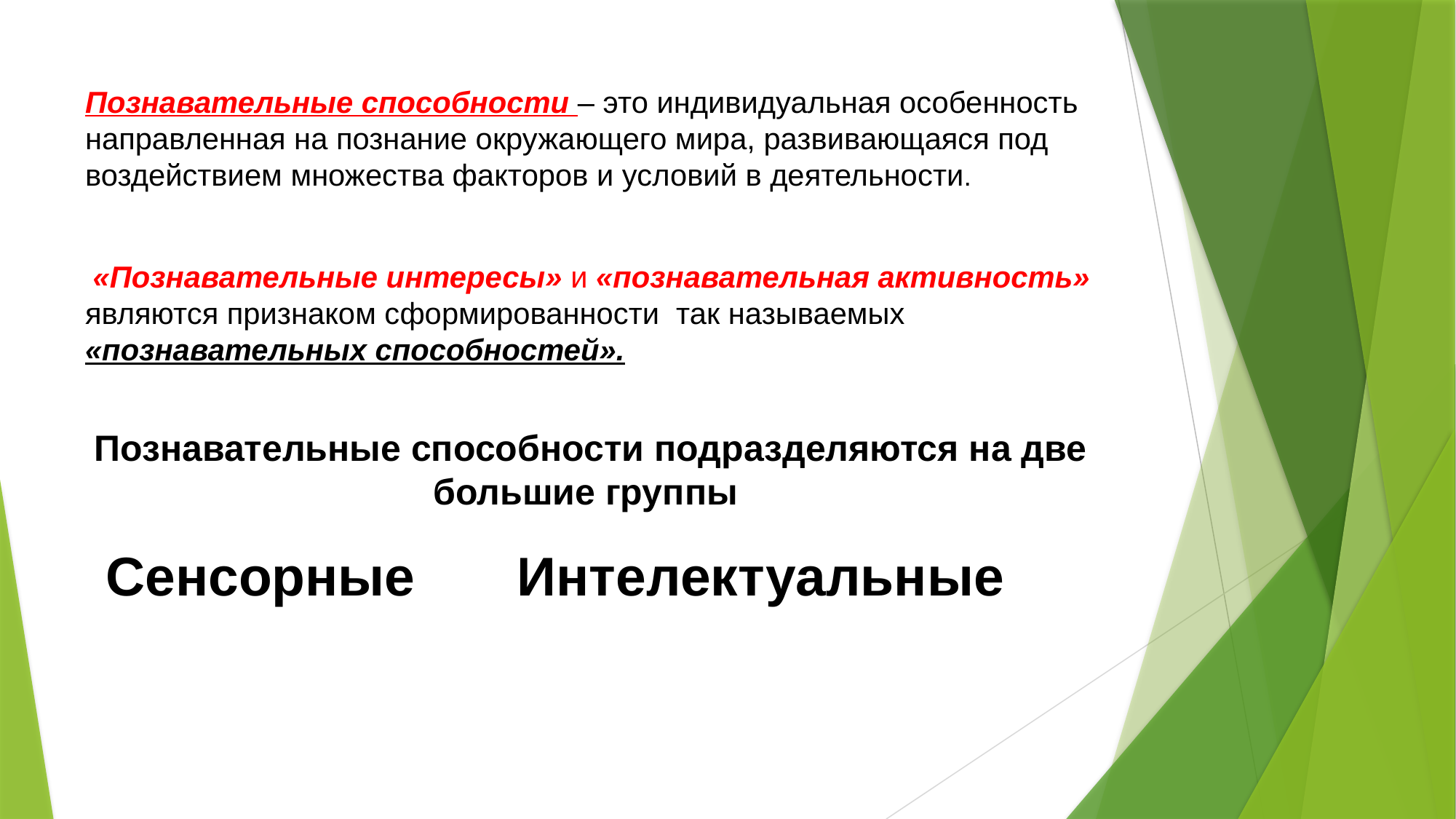

Познавательные способности – это индивидуальная особенность направленная на познание окружающего мира, развивающаяся под воздействием множества факторов и условий в деятельности.

 «Познавательные интересы» и «познавательная активность» являются признаком сформированности  так называемых     «познавательных способностей».

Познавательные способности подразделяются на две большие группы

  Сенсорные          Интелектуальные